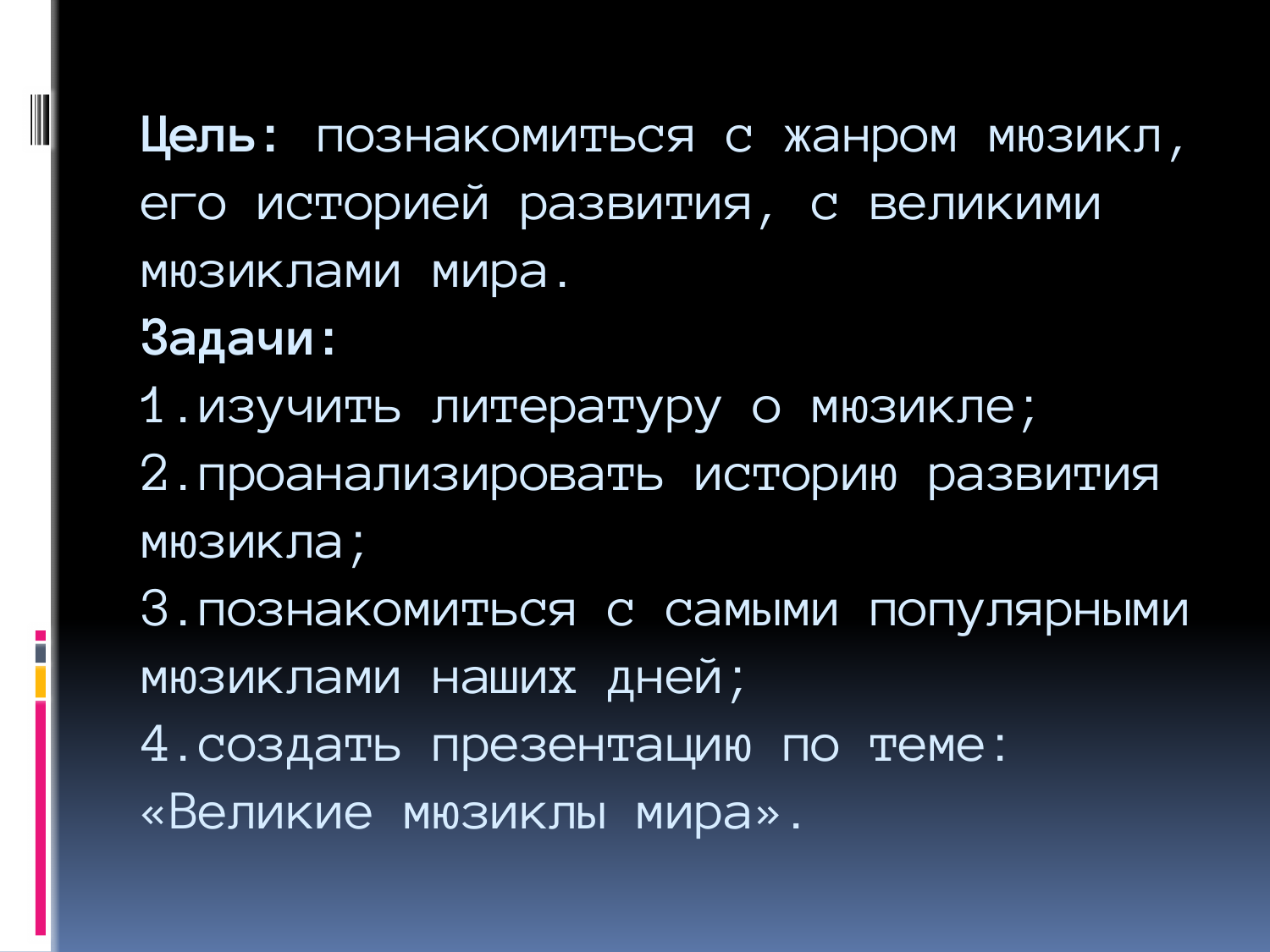

# Цель: познакомиться с жанром мюзикл, его историей развития, с великими мюзиклами мира. Задачи: 1.изучить литературу о мюзикле; 2.проанализировать историю развития мюзикла; 3.познакомиться с самыми популярными мюзиклами наших дней; 4.создать презентацию по теме: «Великие мюзиклы мира».